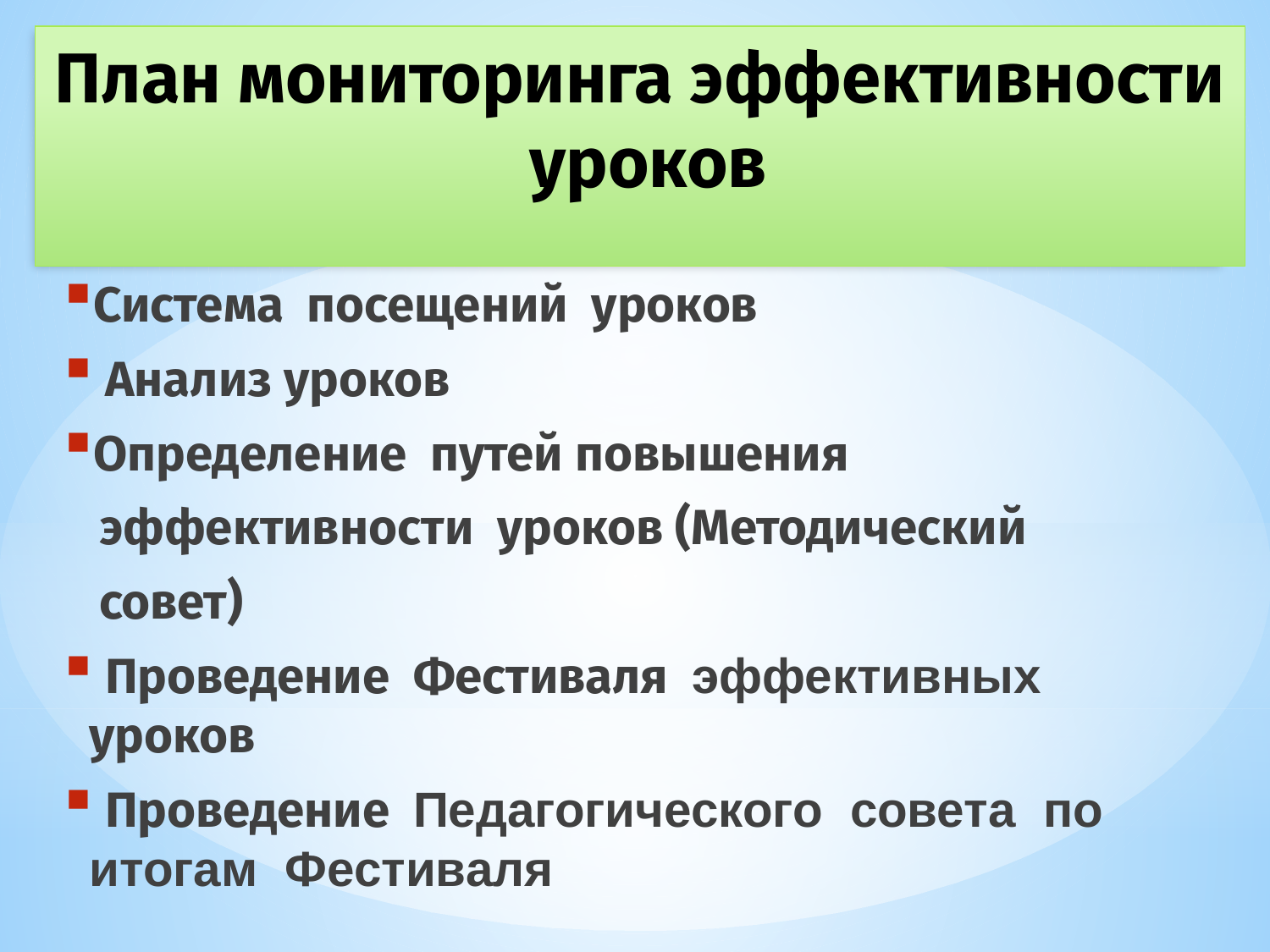

# План мониторинга эффективности  уроков
Система  посещений  уроков
 Анализ уроков
Определение  путей повышения
   эффективности  уроков (Методический
   совет)
 Проведение  Фестиваля  эффективных  уроков
 Проведение  Педагогического  совета  по  итогам  Фестиваля